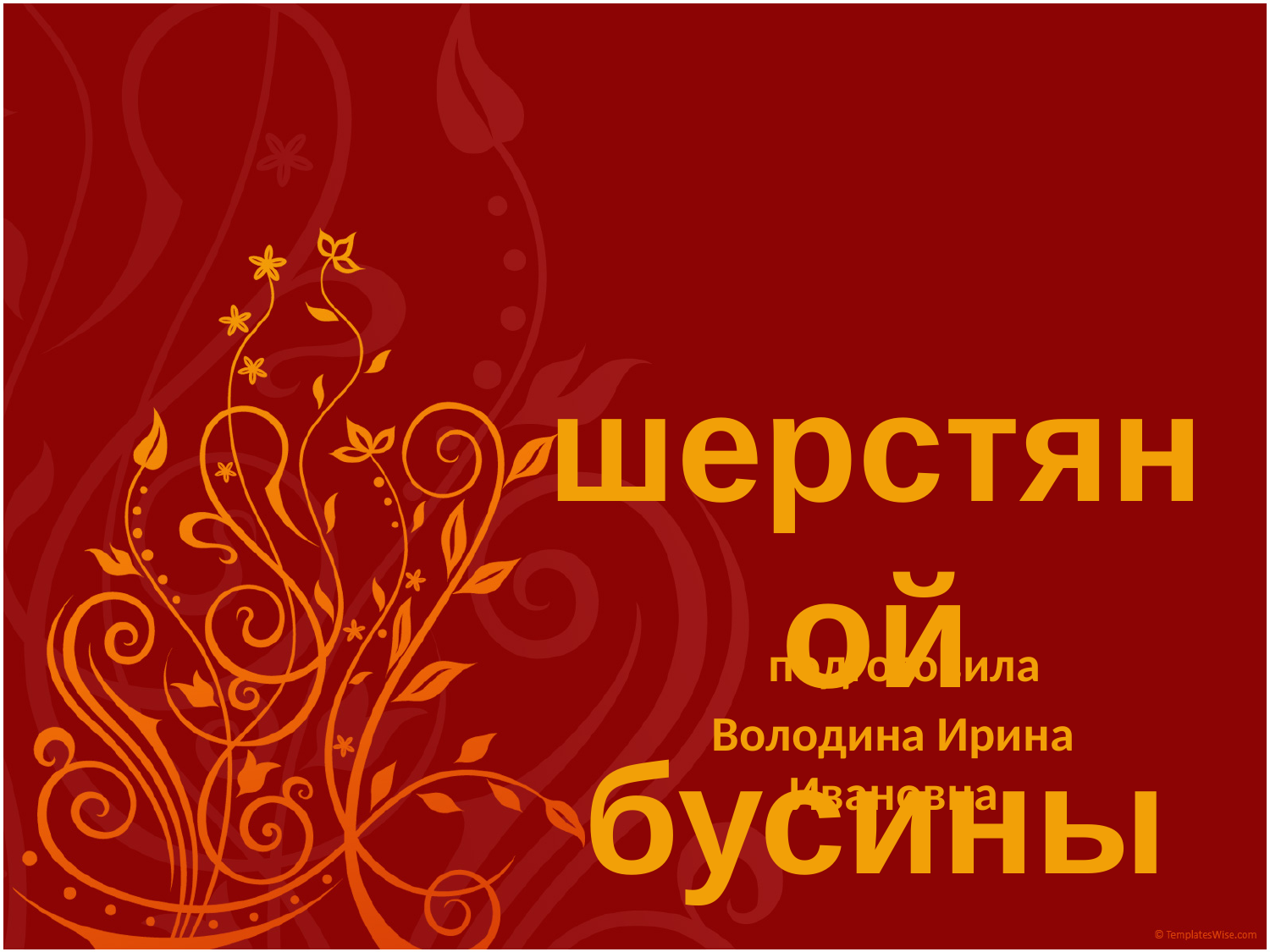

# Валяние шерстяной бусины
  подготовила
Володина Ирина Ивановна